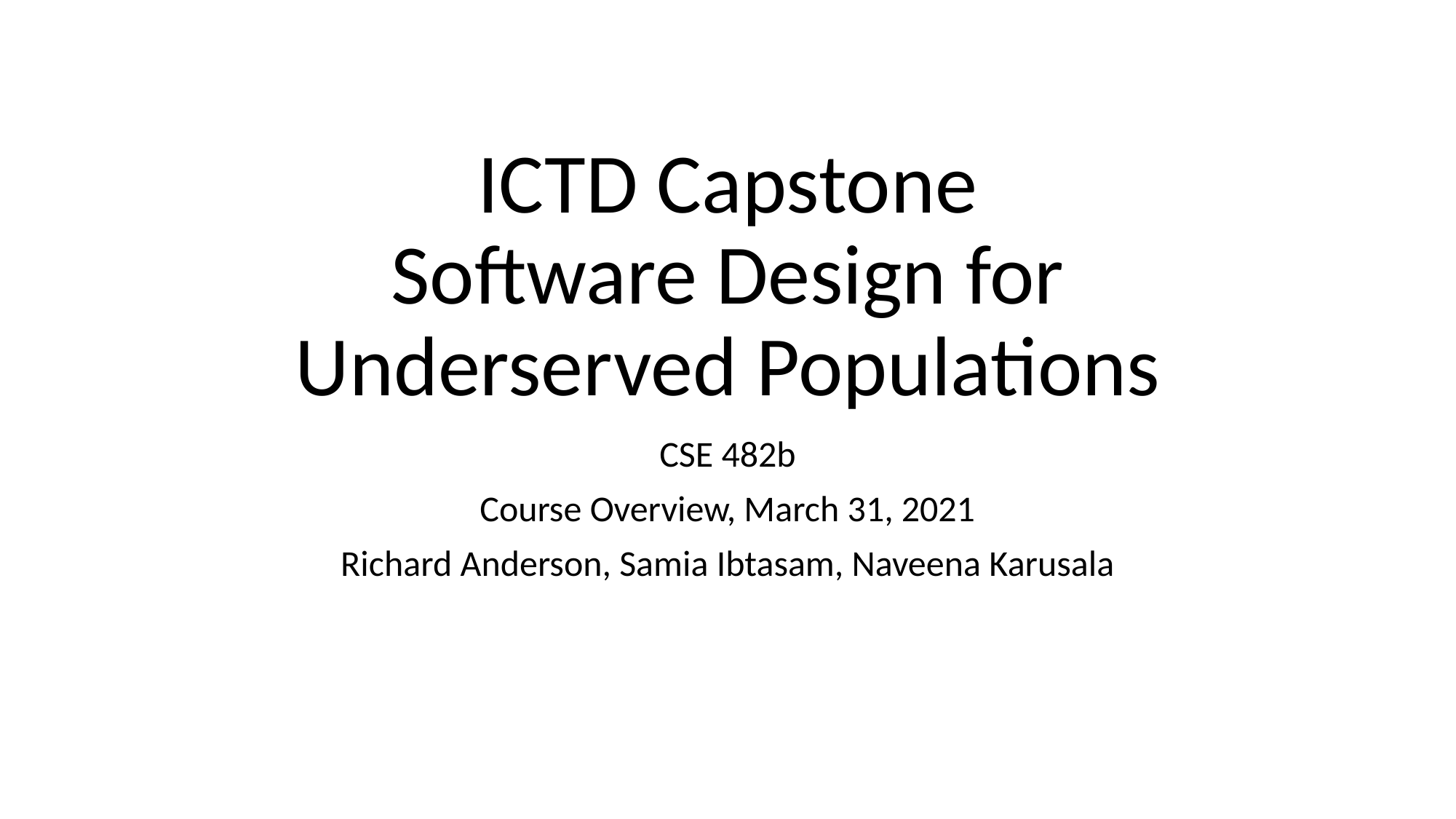

# ICTD Capstone Software Design for Underserved Populations
CSE 482b
Course Overview, March 31, 2021
Richard Anderson, Samia Ibtasam, Naveena Karusala